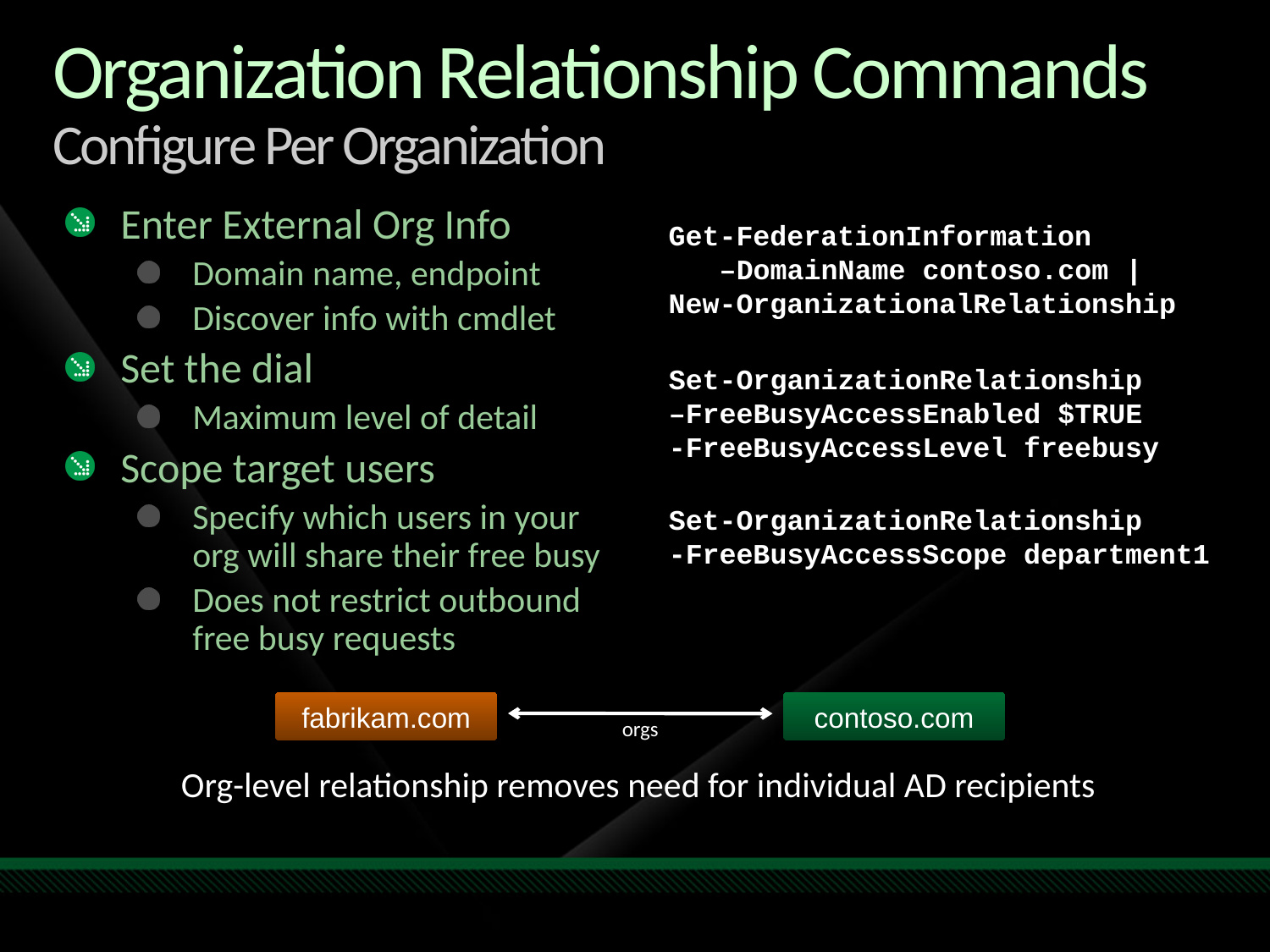

# Organization Relationship Commands Configure Per Organization
Enter External Org Info
Domain name, endpoint
Discover info with cmdlet
Set the dial
Maximum level of detail
Scope target users
Specify which users in your org will share their free busy
Does not restrict outbound free busy requests
Get-FederationInformation
   –DomainName contoso.com |
New-OrganizationalRelationship
Set-OrganizationRelationship
–FreeBusyAccessEnabled $TRUE
-FreeBusyAccessLevel freebusy
Set-OrganizationRelationship
-FreeBusyAccessScope department1
fabrikam.com
contoso.com
orgs
Org-level relationship removes need for individual AD recipients